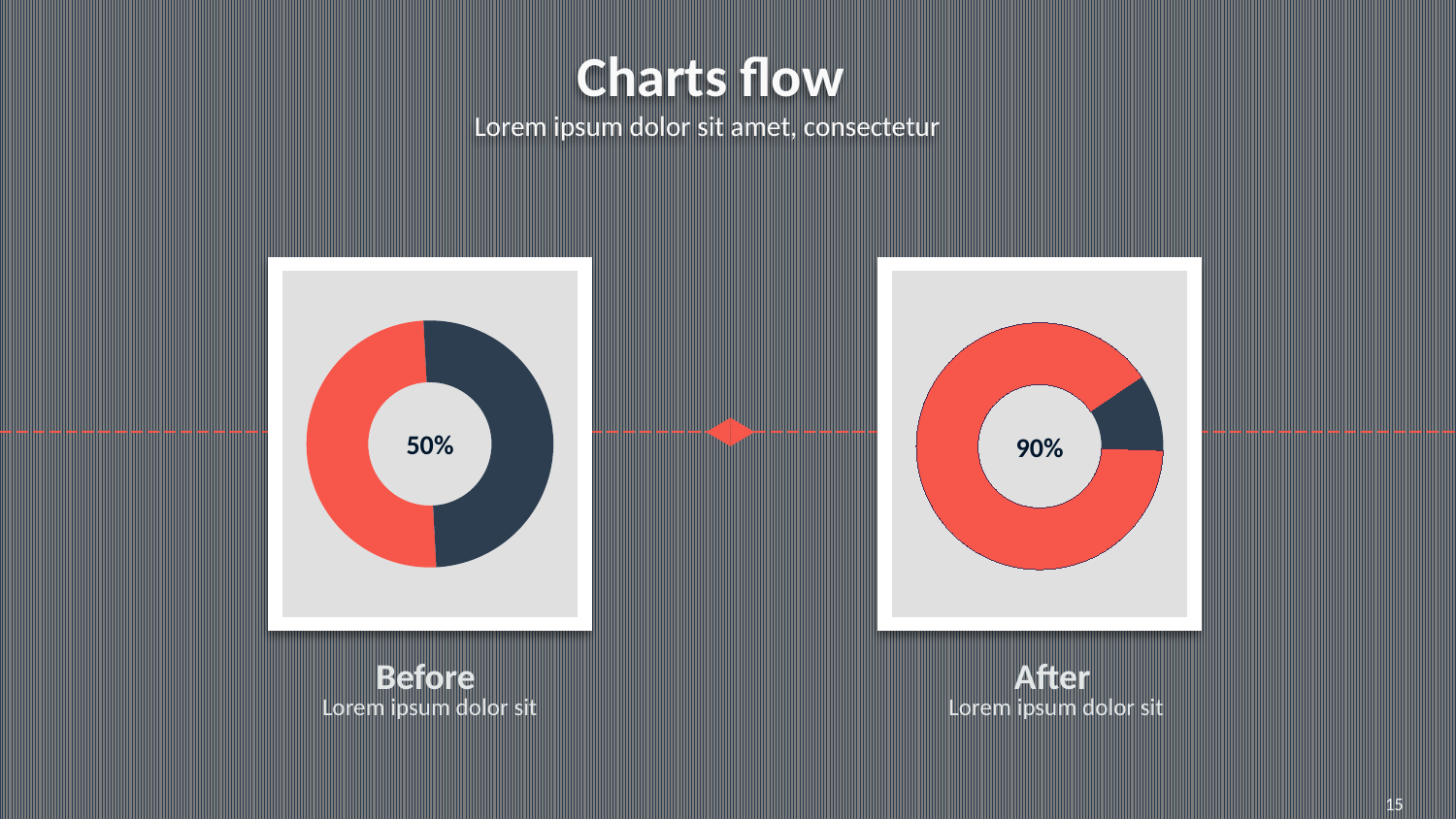

Charts flow
Lorem ipsum dolor sit amet, consectetur

### Chart

| Category |  |
|---|---|
50%

### Chart

| Category |  |
|---|---|
90%

Before
After
Lorem ipsum dolor sit
Lorem ipsum dolor sit